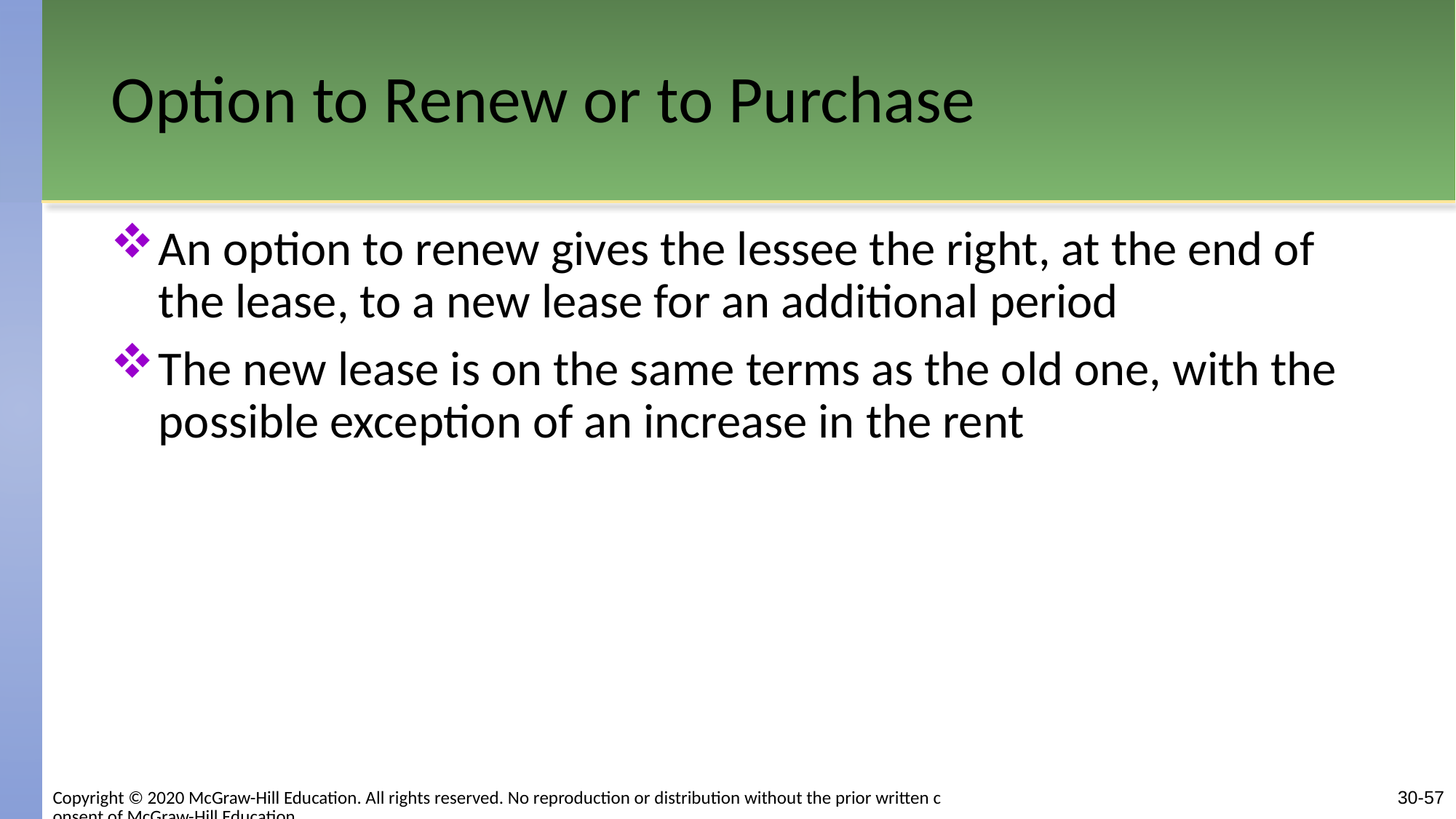

# Option to Renew or to Purchase
An option to renew gives the lessee the right, at the end of the lease, to a new lease for an additional period
The new lease is on the same terms as the old one, with the possible exception of an increase in the rent

Copyright © 2020 McGraw-Hill Education. All rights reserved. No reproduction or distribution without the prior written consent of McGraw-Hill Education.
30-57